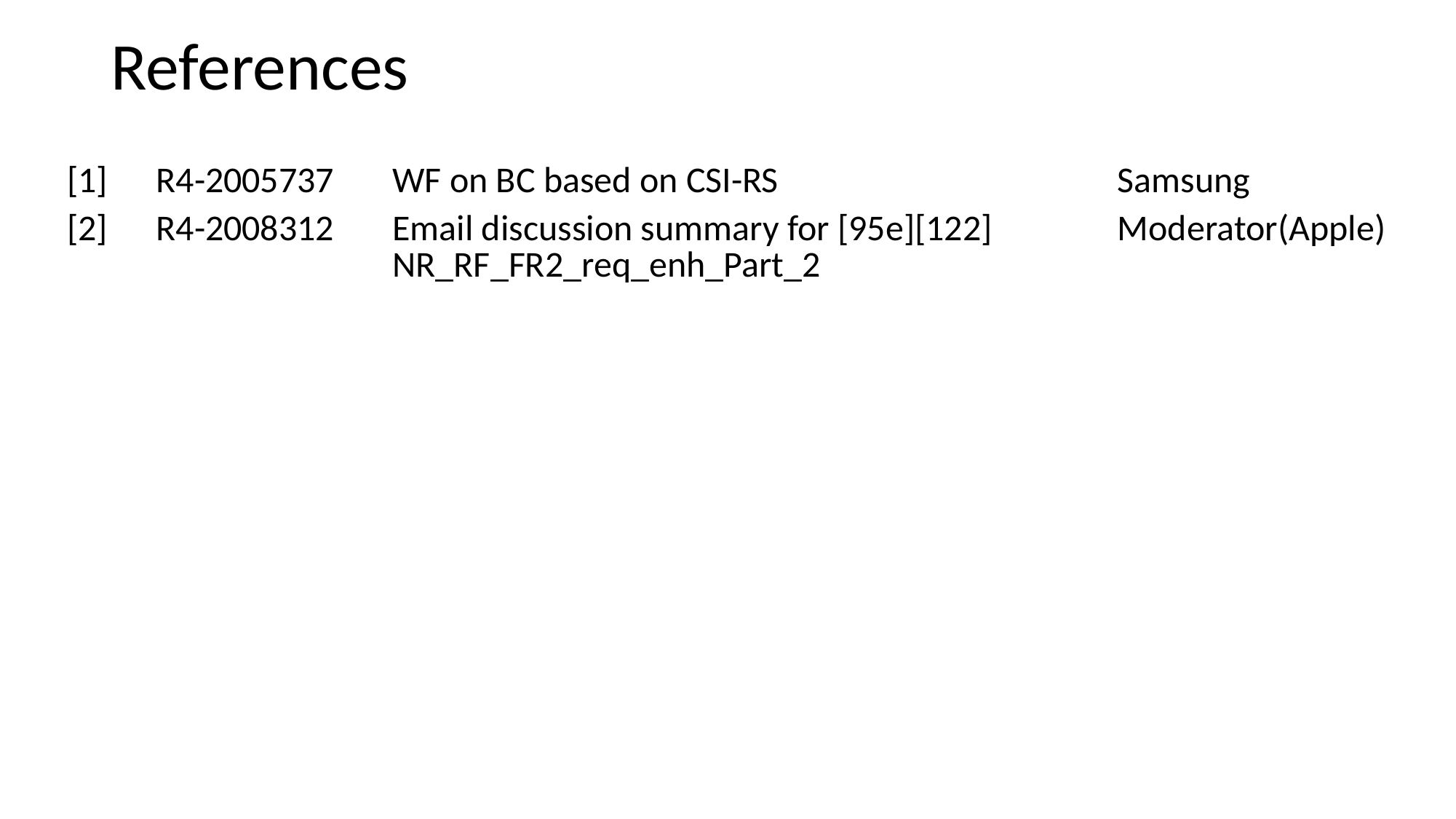

References
| [1] | R4-2005737 | WF on BC based on CSI-RS | Samsung |
| --- | --- | --- | --- |
| [2] | R4-2008312 | Email discussion summary for [95e][122] NR\_RF\_FR2\_req\_enh\_Part\_2 | Moderator(Apple) |
|  |  |  |  |